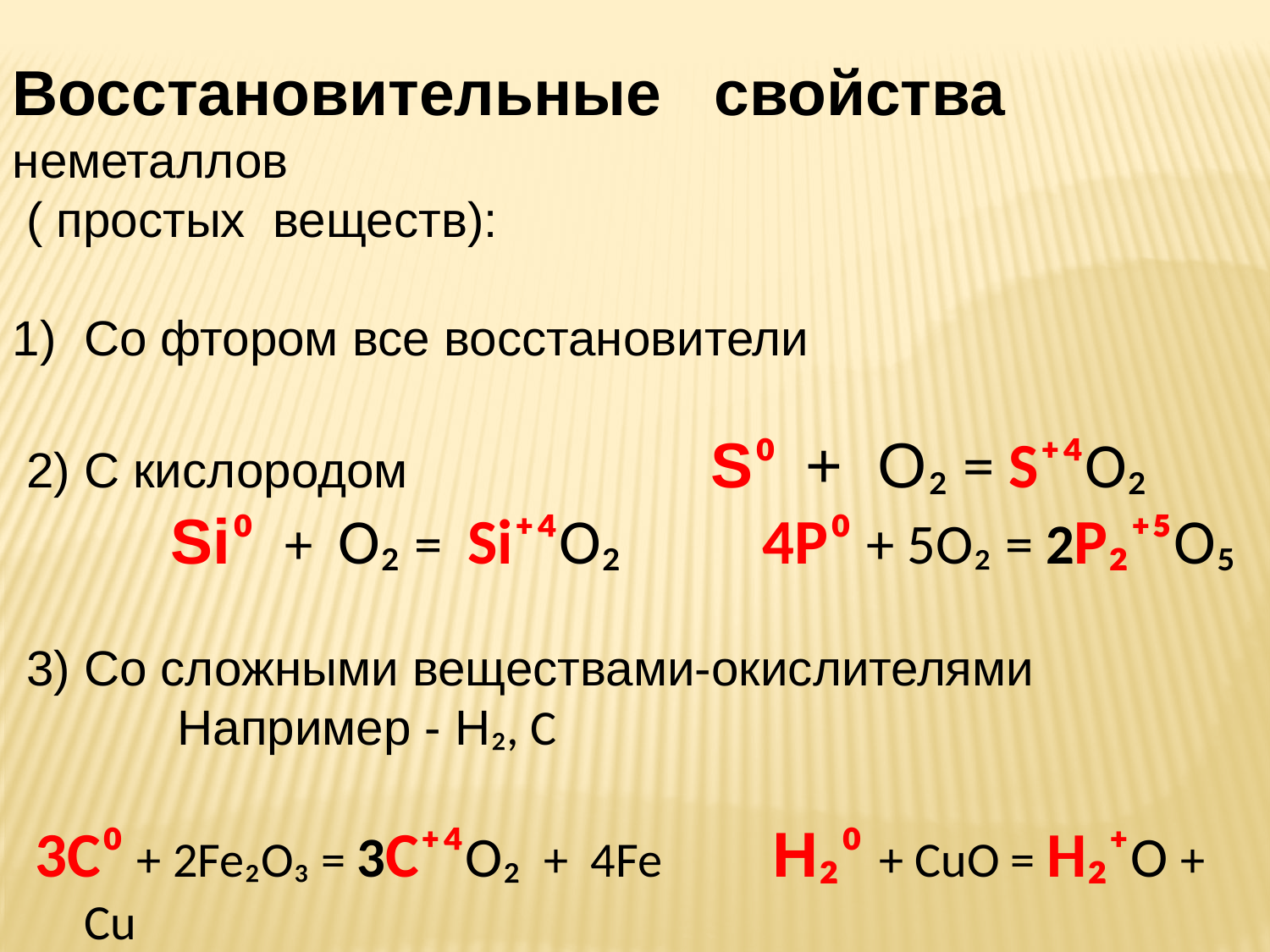

Восстановительные   свойства   неметаллов
 ( простых  веществ):

Со фтором все восстановители

 2) С кислородом                      S⁰  +  O₂ = S⁺⁴O₂
         Si⁰  +  O₂ =  Si⁺⁴O₂           4P⁰ + 5O₂ = 2P₂⁺⁵O₅

 3) Со сложными веществами-окислителями
            Например - H₂, C

  3C⁰ + 2Fe₂O₃ = 3C⁺⁴O₂  +  4Fe        H₂⁰ + CuO = H₂⁺O + Cu